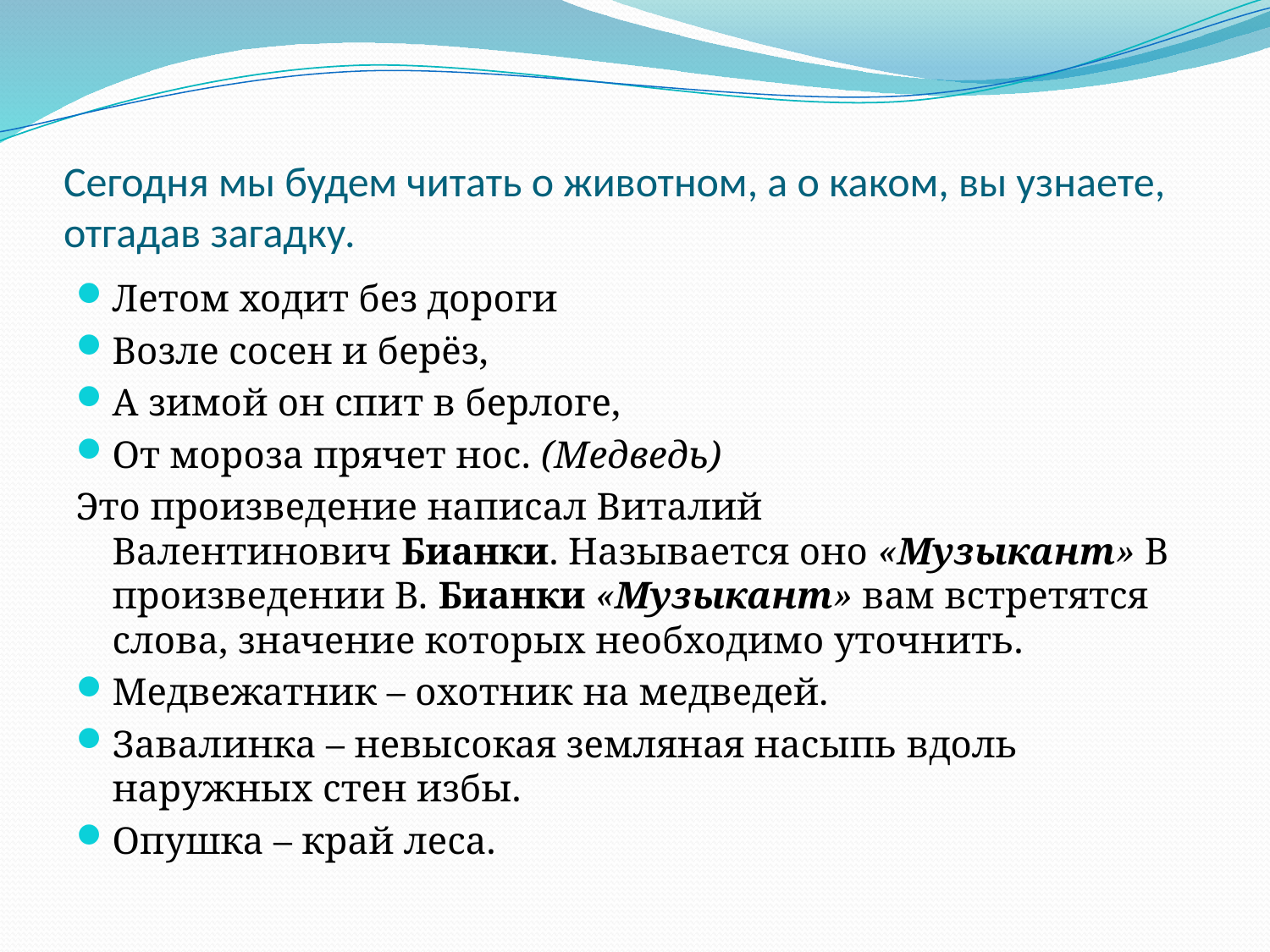

# Сегодня мы будем читать о животном, а о каком, вы узнаете, отгадав загадку.
Летом ходит без дороги
Возле сосен и берёз,
А зимой он спит в берлоге,
От мороза прячет нос. (Медведь)
Это произведение написал Виталий Валентинович Бианки. Называется оно «Музыкант» В произведении В. Бианки «Музыкант» вам встретятся слова, значение которых необходимо уточнить.
Медвежатник – охотник на медведей.
Завалинка – невысокая земляная насыпь вдоль наружных стен избы.
Опушка – край леса.